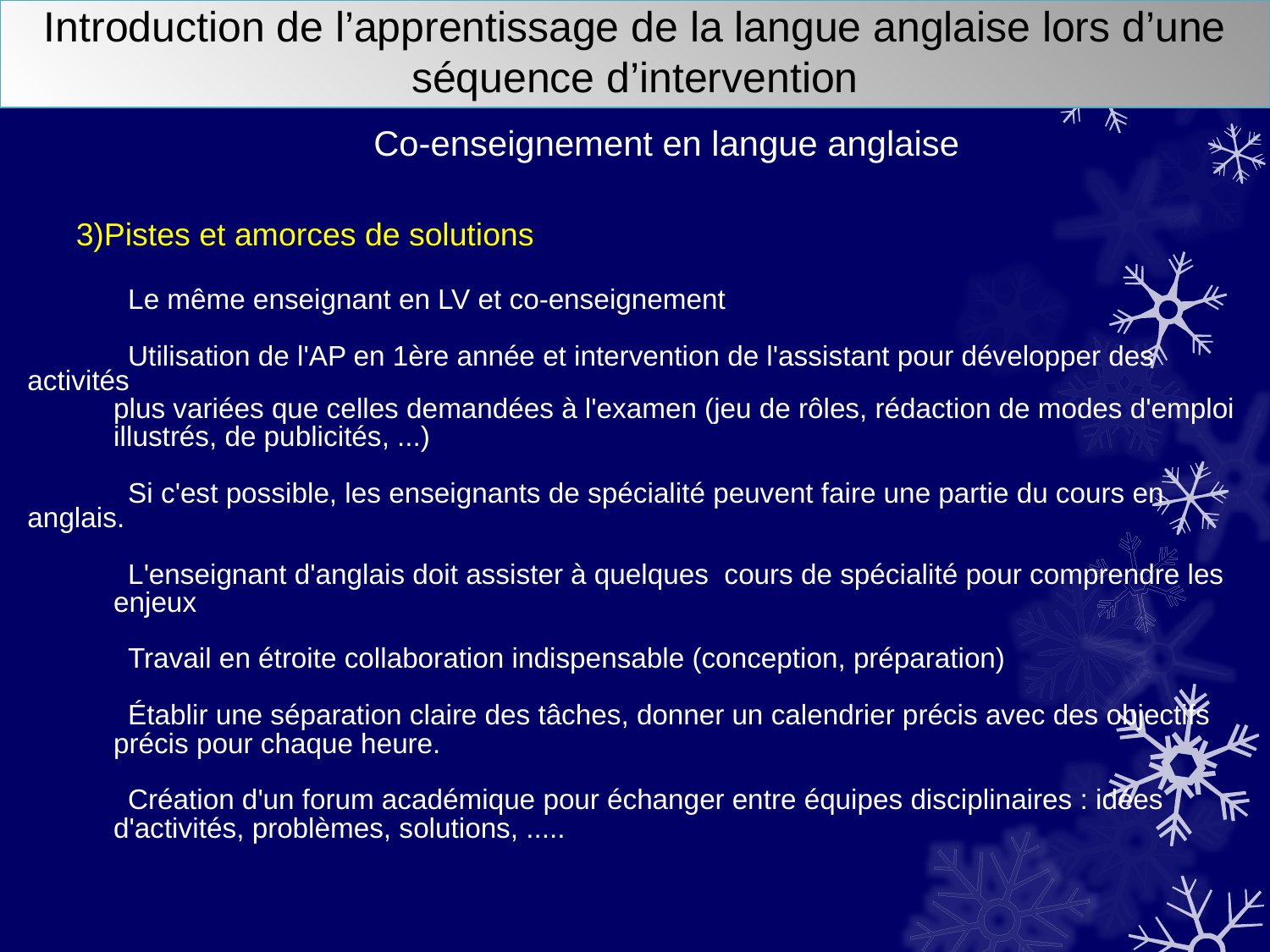

# Introduction de l’apprentissage de la langue anglaise lors d’une séquence d’intervention
Co-enseignement en langue anglaise

3)Pistes et amorces de solutions

	Le même enseignant en LV et co-enseignement

	Utilisation de l'AP en 1ère année et intervention de l'assistant pour développer des activités
           plus variées que celles demandées à l'examen (jeu de rôles, rédaction de modes d'emploi
           illustrés, de publicités, ...)

	Si c'est possible, les enseignants de spécialité peuvent faire une partie du cours en anglais.

	L'enseignant d'anglais doit assister à quelques  cours de spécialité pour comprendre les
           enjeux

	Travail en étroite collaboration indispensable (conception, préparation)

	Établir une séparation claire des tâches, donner un calendrier précis avec des objectifs
           précis pour chaque heure.

	Création d'un forum académique pour échanger entre équipes disciplinaires : idées
           d'activités, problèmes, solutions, .....